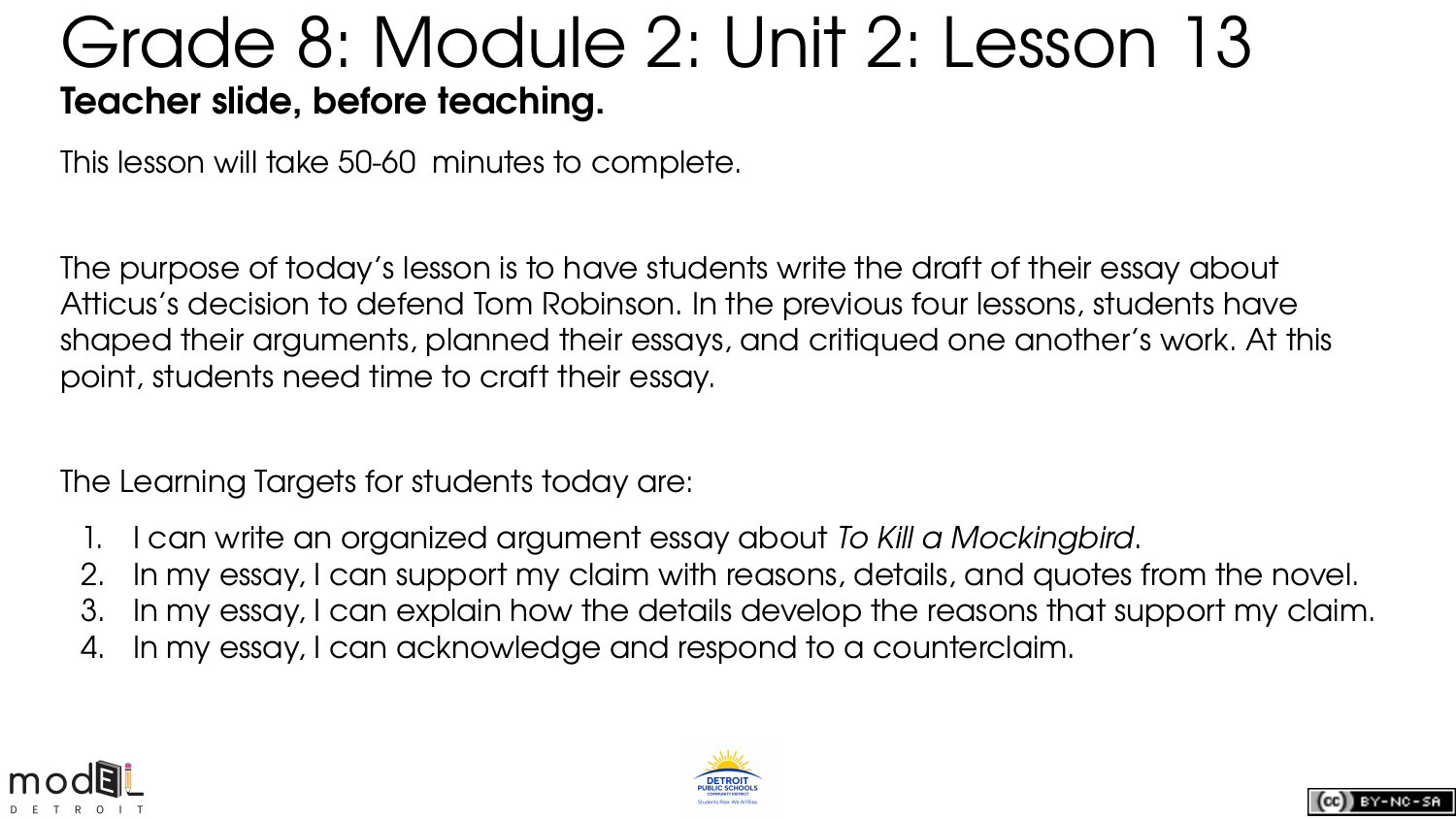

# Grade 8: Module 2: Unit 2: Lesson 13
Teacher slide, before teaching.
This lesson will take 50-60  minutes to complete.

The purpose of today’s lesson is to have students write the draft of their essay about Atticus’s decision to defend Tom Robinson. In the previous four lessons, students have shaped their arguments, planned their essays, and critiqued one another’s work. At this point, students need time to craft their essay.

The Learning Targets for students today are:
I can write an organized argument essay about To Kill a Mockingbird.
In my essay, I can support my claim with reasons, details, and quotes from the novel.
In my essay, I can explain how the details develop the reasons that support my claim.
In my essay, I can acknowledge and respond to a counterclaim.